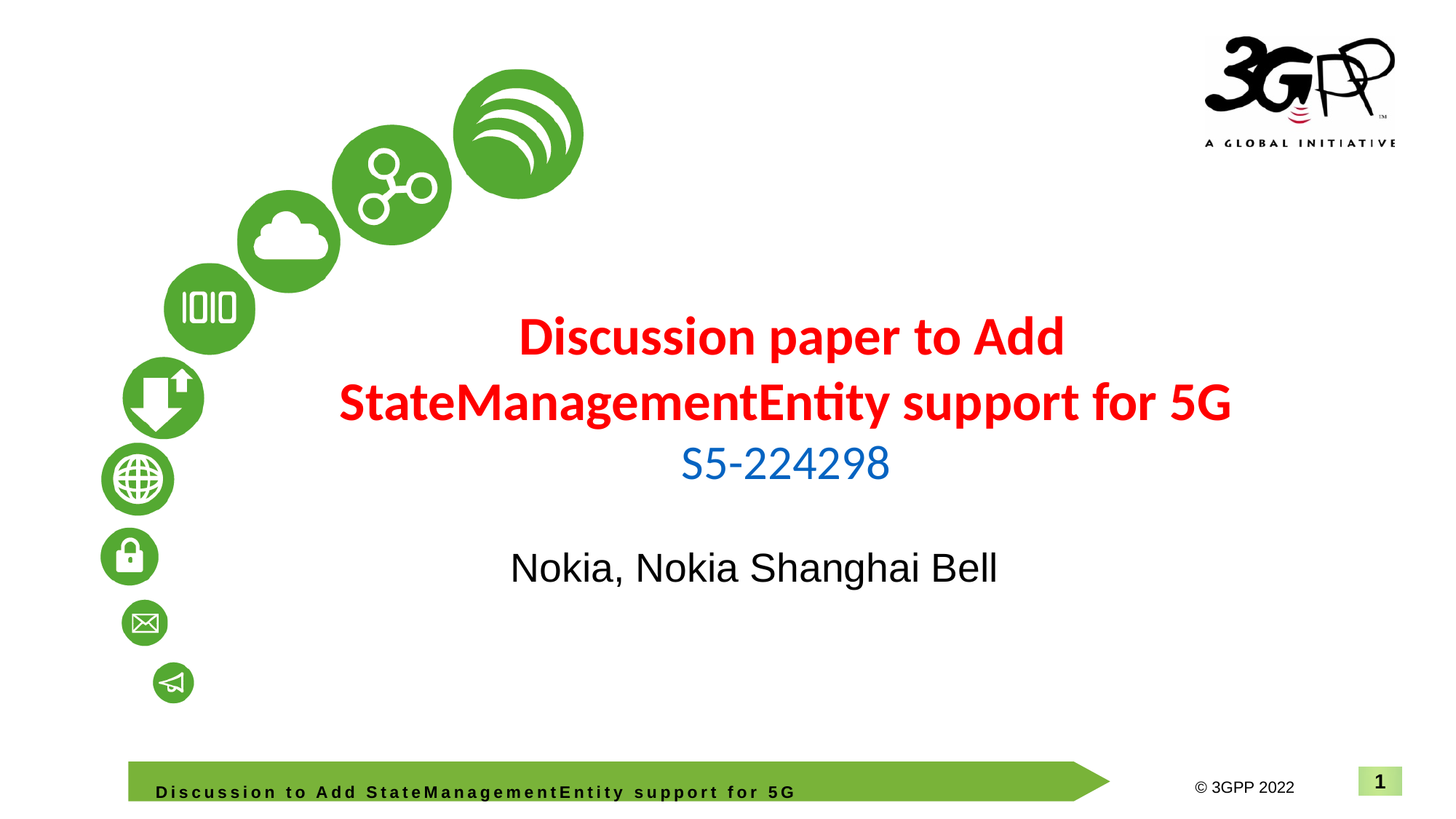

# Discussion paper to Add StateManagementEntity support for 5G S5-224298
Nokia, Nokia Shanghai Bell